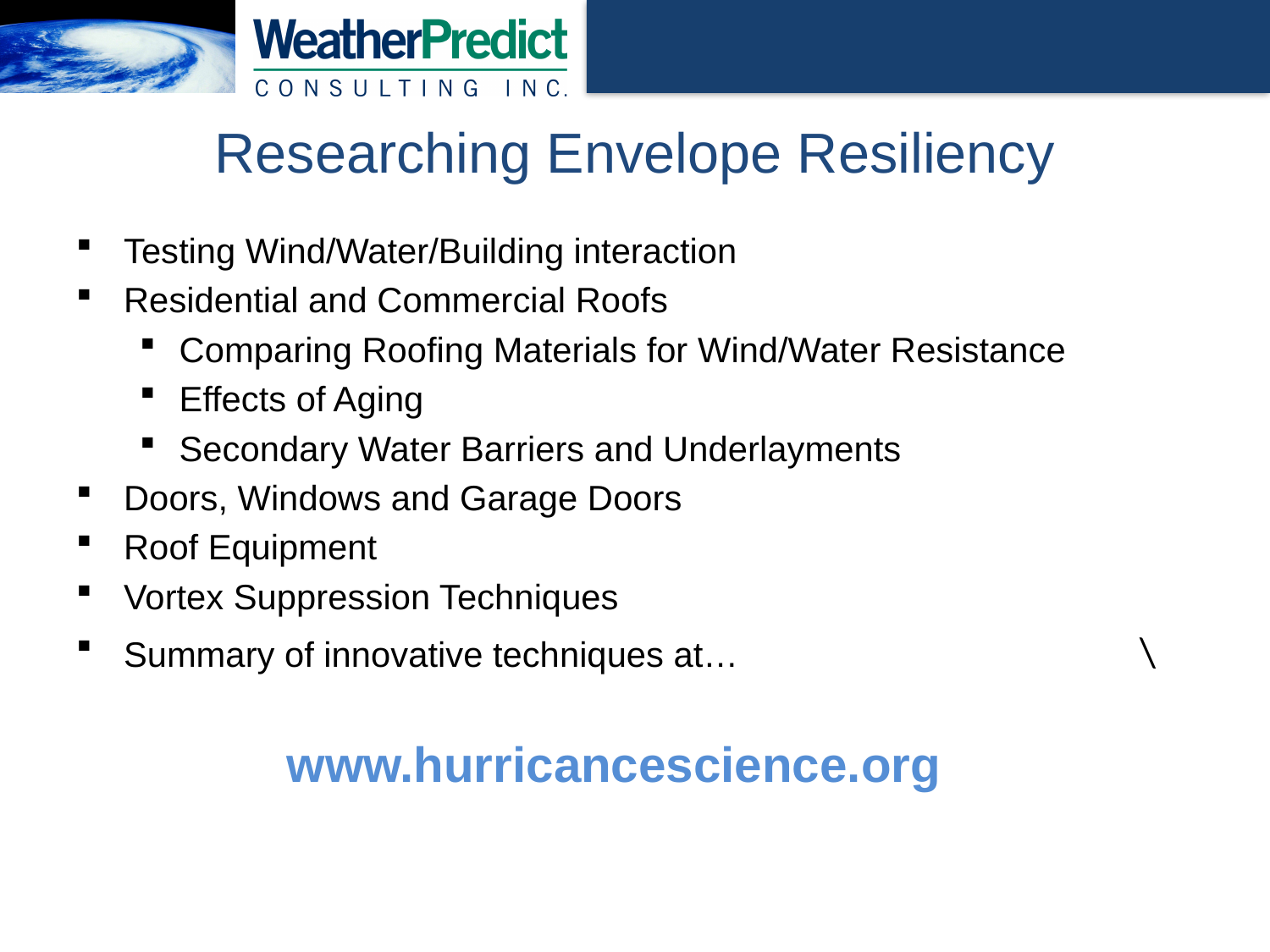

# Researching Envelope Resiliency
Testing Wind/Water/Building interaction
Residential and Commercial Roofs
Comparing Roofing Materials for Wind/Water Resistance
Effects of Aging
Secondary Water Barriers and Underlayments
Doors, Windows and Garage Doors
Roof Equipment
Vortex Suppression Techniques
Summary of innovative techniques at…				\
www.hurricancescience.org